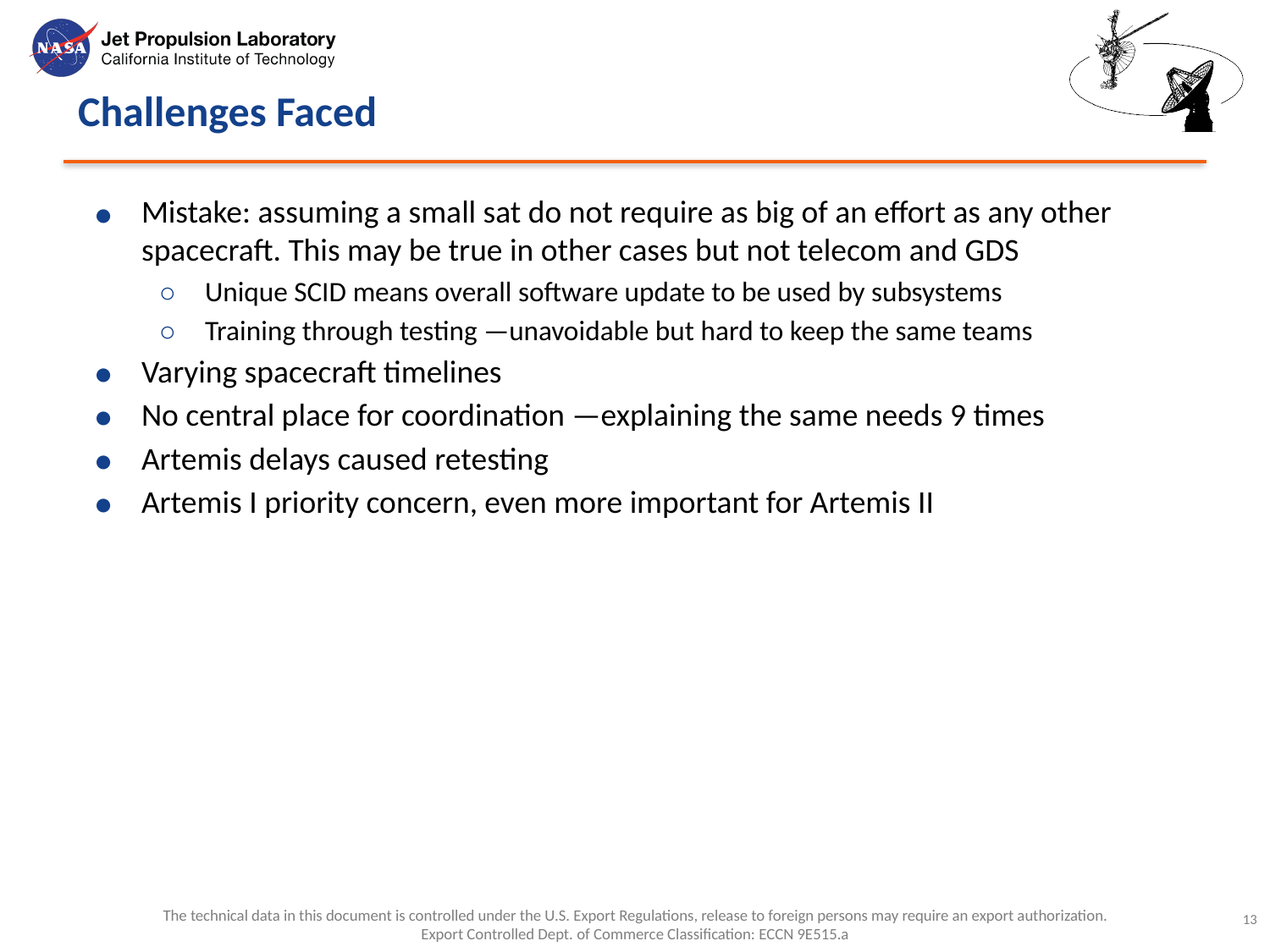

# Challenges Faced
Mistake: assuming a small sat do not require as big of an effort as any other spacecraft. This may be true in other cases but not telecom and GDS
Unique SCID means overall software update to be used by subsystems
Training through testing —unavoidable but hard to keep the same teams
Varying spacecraft timelines
No central place for coordination —explaining the same needs 9 times
Artemis delays caused retesting
Artemis I priority concern, even more important for Artemis II